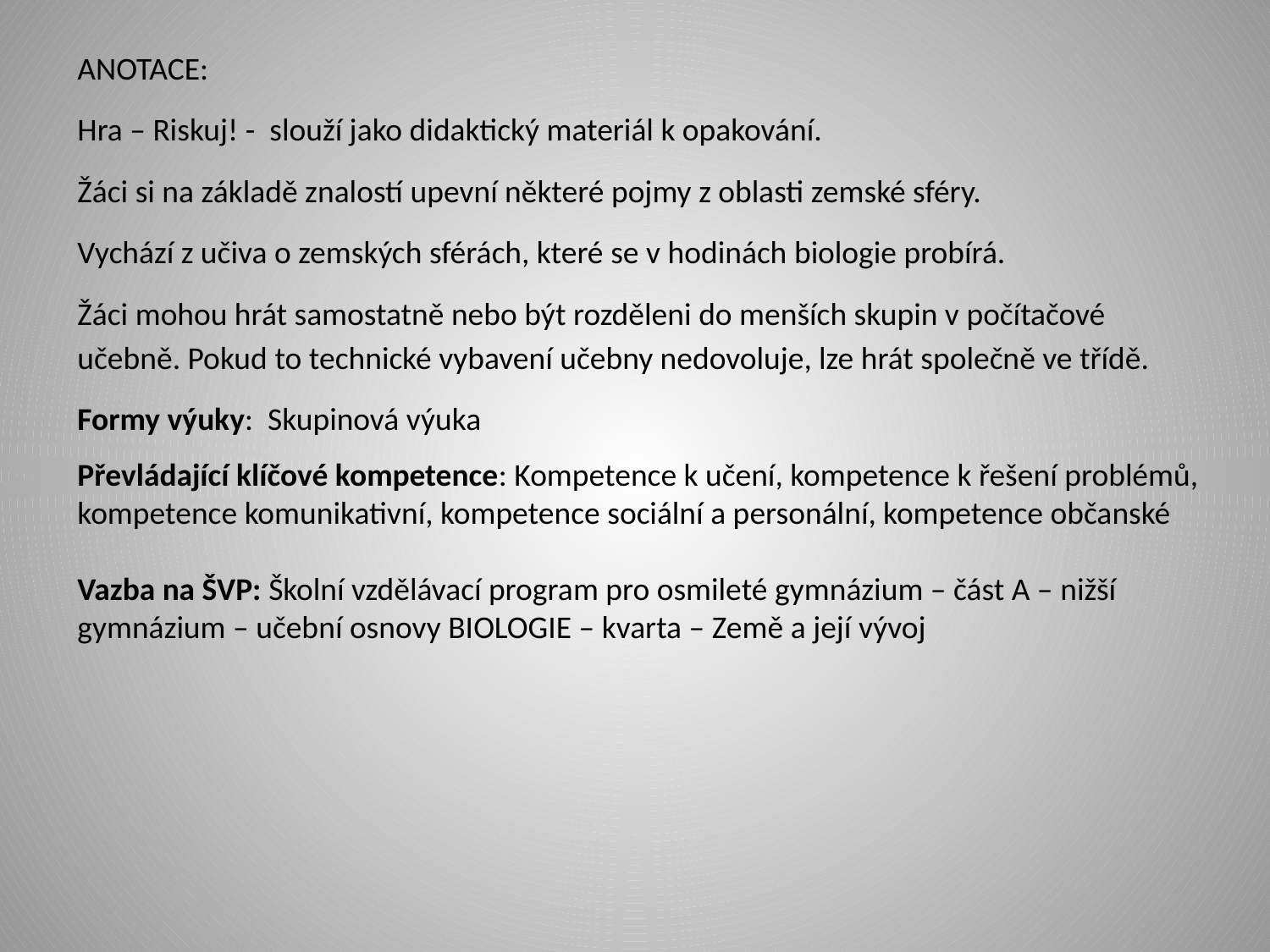

ANOTACE:
Hra – Riskuj! -  slouží jako didaktický materiál k opakování.
Žáci si na základě znalostí upevní některé pojmy z oblasti zemské sféry.
Vychází z učiva o zemských sférách, které se v hodinách biologie probírá.
Žáci mohou hrát samostatně nebo být rozděleni do menších skupin v počítačové učebně. Pokud to technické vybavení učebny nedovoluje, lze hrát společně ve třídě.
Formy výuky:  Skupinová výuka
Převládající klíčové kompetence: Kompetence k učení, kompetence k řešení problémů, kompetence komunikativní, kompetence sociální a personální, kompetence občanské

Vazba na ŠVP: Školní vzdělávací program pro osmileté gymnázium – část A – nižší gymnázium – učební osnovy BIOLOGIE – kvarta – Země a její vývoj